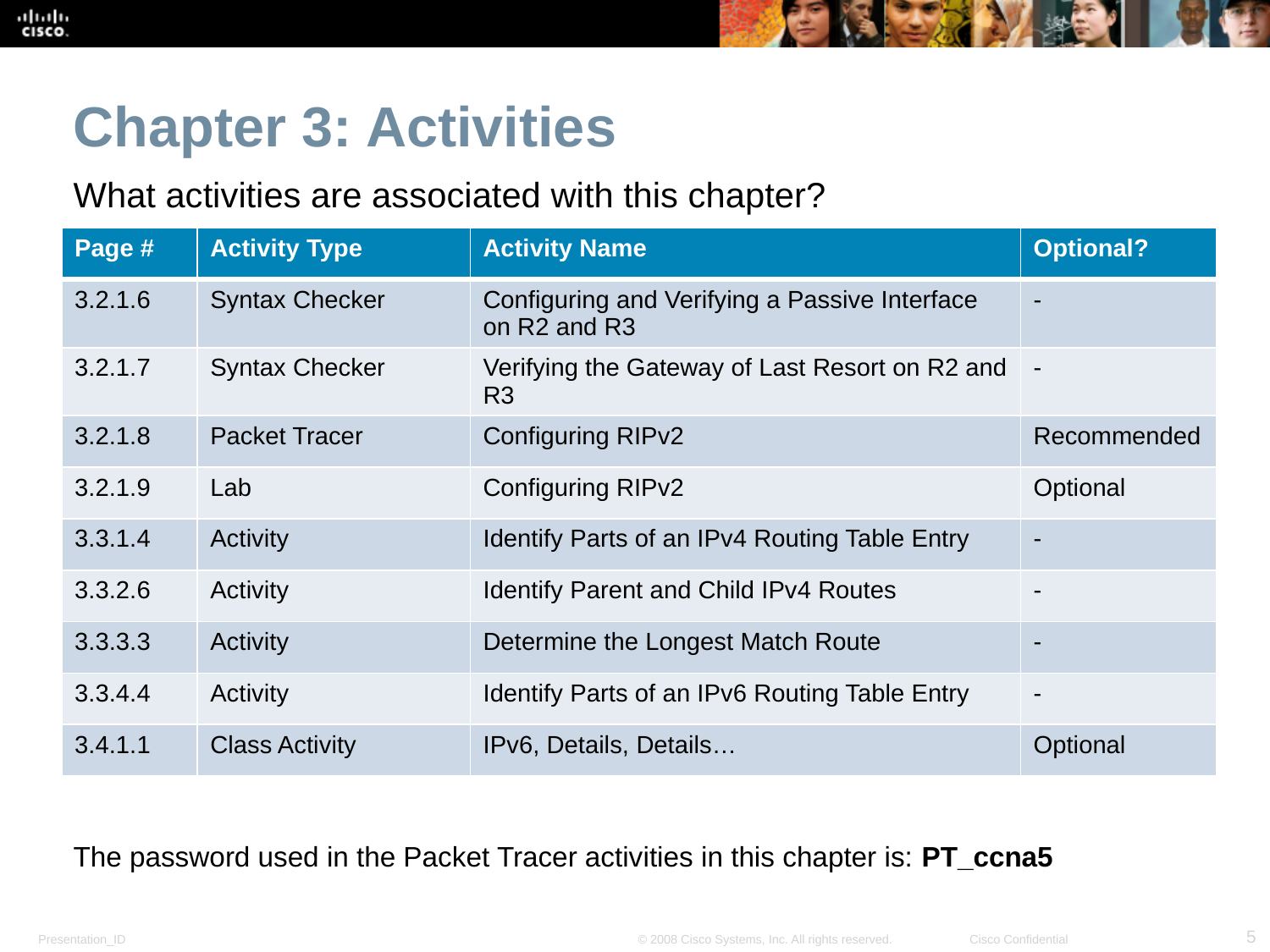

Chapter 3: Activities
What activities are associated with this chapter?

| Page # | Activity Type | Activity Name | Optional? |
| --- | --- | --- | --- |
| 3.2.1.6 | Syntax Checker | Configuring and Verifying a Passive Interface on R2 and R3 | - |
| 3.2.1.7 | Syntax Checker | Verifying the Gateway of Last Resort on R2 and R3 | - |
| 3.2.1.8 | Packet Tracer | Configuring RIPv2 | Recommended |
| 3.2.1.9 | Lab | Configuring RIPv2 | Optional |
| 3.3.1.4 | Activity | Identify Parts of an IPv4 Routing Table Entry | - |
| 3.3.2.6 | Activity | Identify Parent and Child IPv4 Routes | - |
| 3.3.3.3 | Activity | Determine the Longest Match Route | - |
| 3.3.4.4 | Activity | Identify Parts of an IPv6 Routing Table Entry | - |
| 3.4.1.1 | Class Activity | IPv6, Details, Details… | Optional |
The password used in the Packet Tracer activities in this chapter is: PT_ccna5